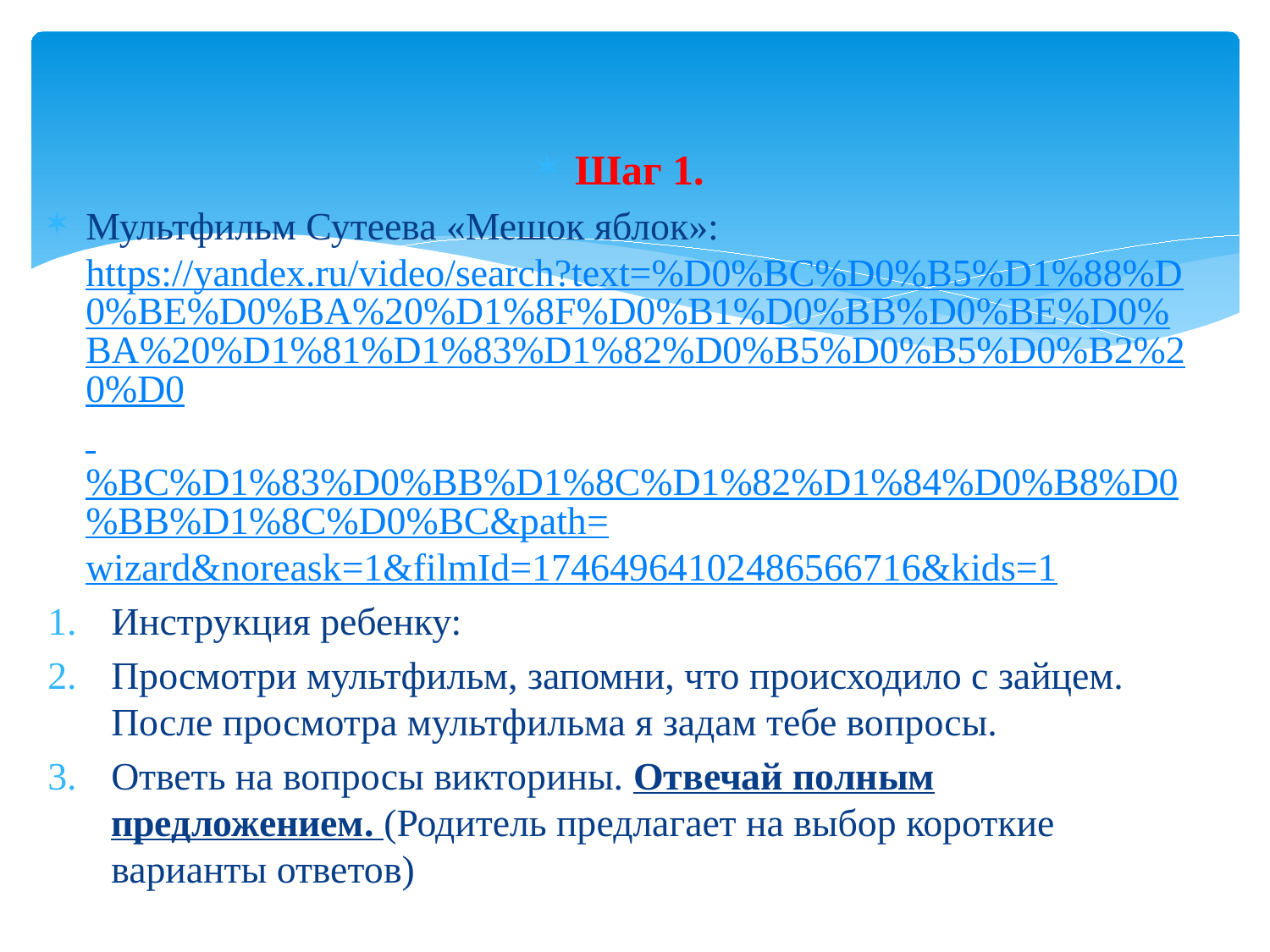

Шаг 1.
Мультфильм Сутеева «Мешок яблок»: https://yandex.ru/video/search?text=%D0%BC%D0%B5%D1%88%D0%BE%D0%BA%20%D1%8F%D0%B1%D0%BB%D0%BE%D0%BA%20%D1%81%D1%83%D1%82%D0%B5%D0%B5%D0%B2%20%D0 %BC%D1%83%D0%BB%D1%8C%D1%82%D1%84%D0%B8%D0%BB%D1%8C%D0%BC&path=wizard&noreask=1&filmId=17464964102486566716&kids=1
Инструкция ребенку:
Просмотри мультфильм, запомни, что происходило с зайцем. После просмотра мультфильма я задам тебе вопросы.
Ответь на вопросы викторины. Отвечай полным предложением. (Родитель предлагает на выбор короткие варианты ответов)